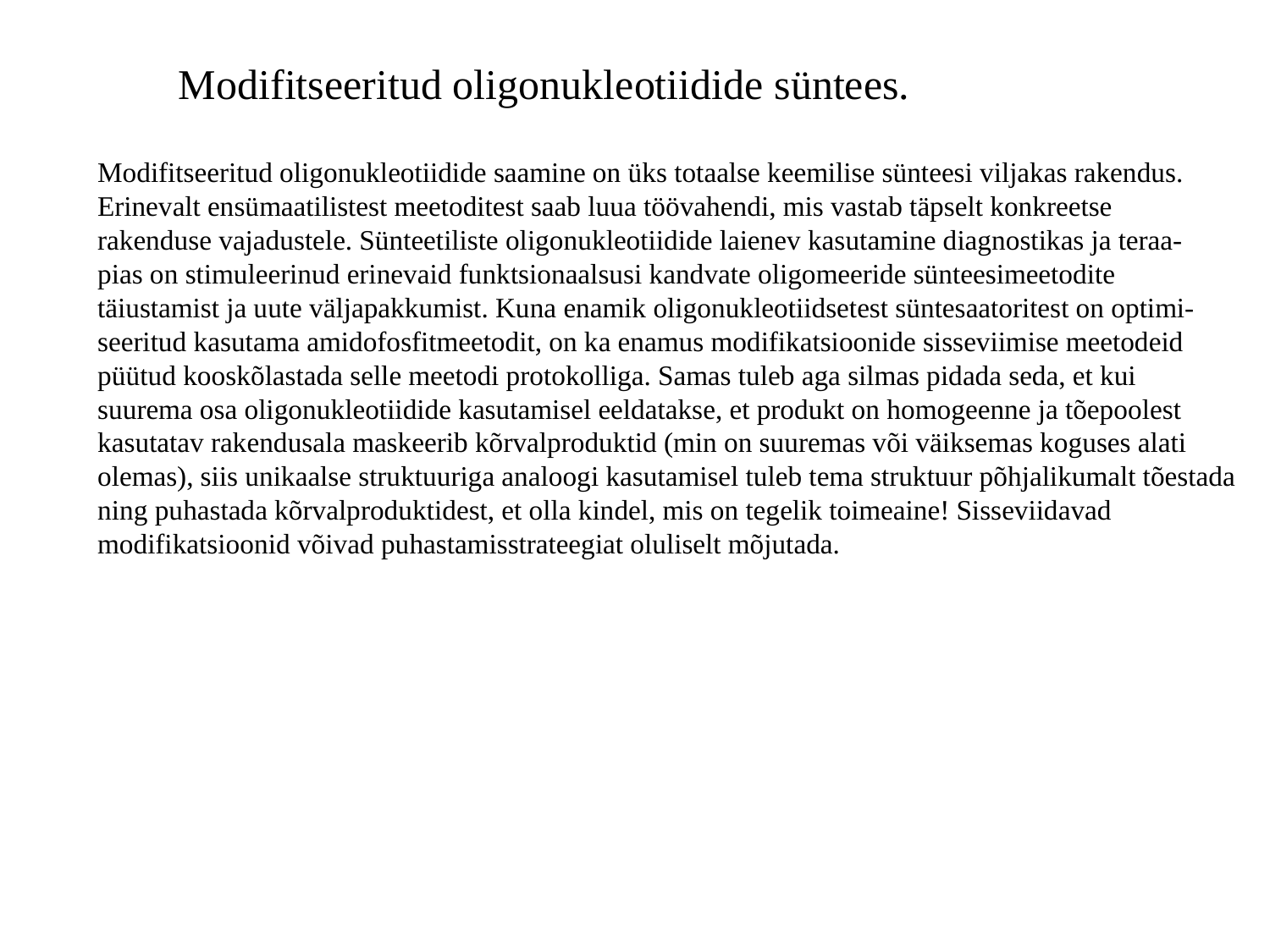

Modifitseeritud oligonukleotiidide süntees.
Modifitseeritud oligonukleotiidide saamine on üks totaalse keemilise sünteesi viljakas rakendus.
Erinevalt ensümaatilistest meetoditest saab luua töövahendi, mis vastab täpselt konkreetse
rakenduse vajadustele. Sünteetiliste oligonukleotiidide laienev kasutamine diagnostikas ja teraa-
pias on stimuleerinud erinevaid funktsionaalsusi kandvate oligomeeride sünteesimeetodite
täiustamist ja uute väljapakkumist. Kuna enamik oligonukleotiidsetest süntesaatoritest on optimi-
seeritud kasutama amidofosfitmeetodit, on ka enamus modifikatsioonide sisseviimise meetodeid
püütud kooskõlastada selle meetodi protokolliga. Samas tuleb aga silmas pidada seda, et kui
suurema osa oligonukleotiidide kasutamisel eeldatakse, et produkt on homogeenne ja tõepoolest
kasutatav rakendusala maskeerib kõrvalproduktid (min on suuremas või väiksemas koguses alati
olemas), siis unikaalse struktuuriga analoogi kasutamisel tuleb tema struktuur põhjalikumalt tõestada
ning puhastada kõrvalproduktidest, et olla kindel, mis on tegelik toimeaine! Sisseviidavad
modifikatsioonid võivad puhastamisstrateegiat oluliselt mõjutada.